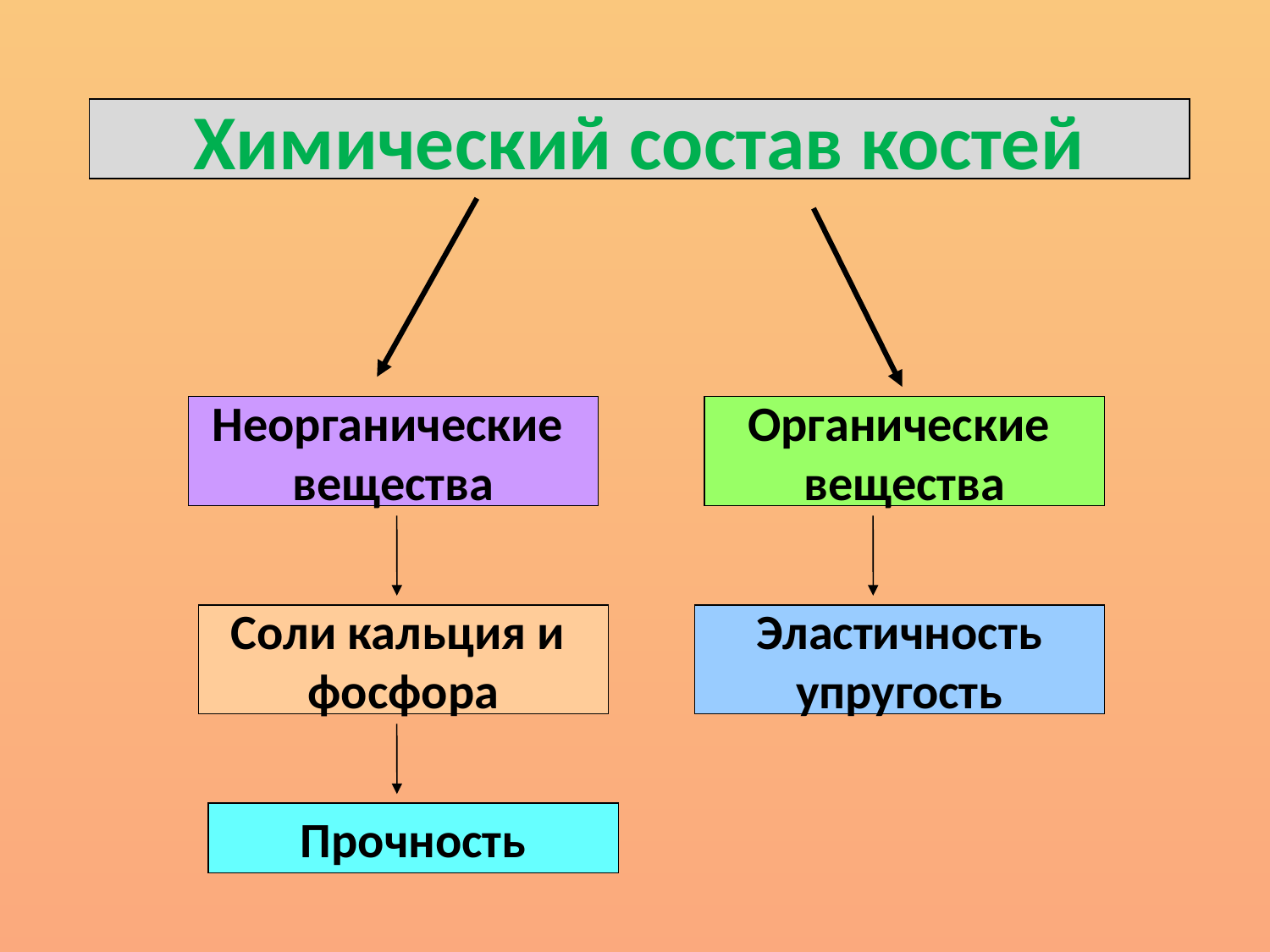

Химический состав костей

Неорганические
вещества
Органические
вещества

Соли кальция и
фосфора
Эластичность
упругость

Прочность